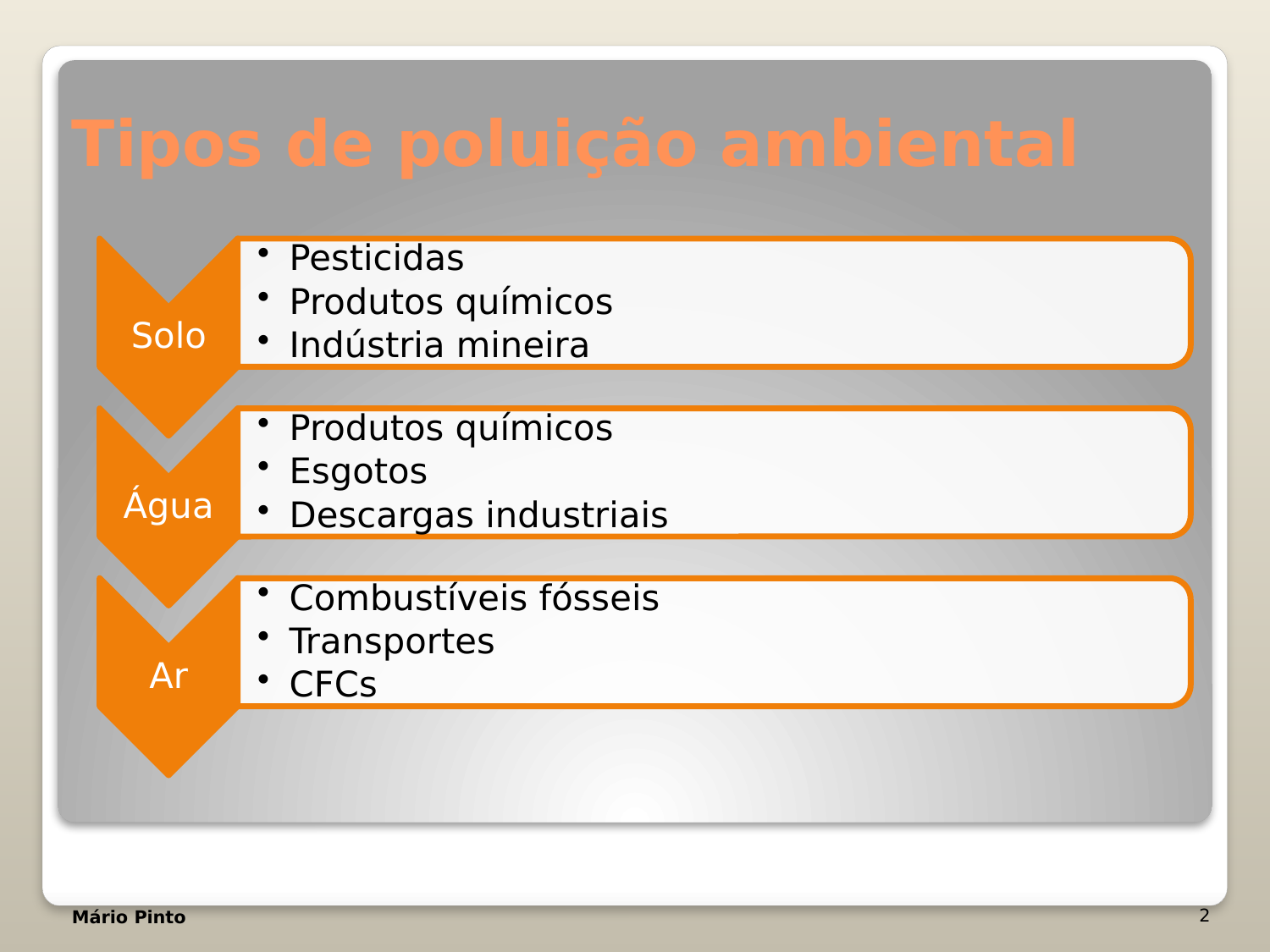

# Tipos de poluição ambiental
Solo
Pesticidas
Produtos químicos
Indústria mineira
Água
Produtos químicos
Esgotos
Descargas industriais
Ar
Combustíveis fósseis
Transportes
CFCs
2
Mário Pinto